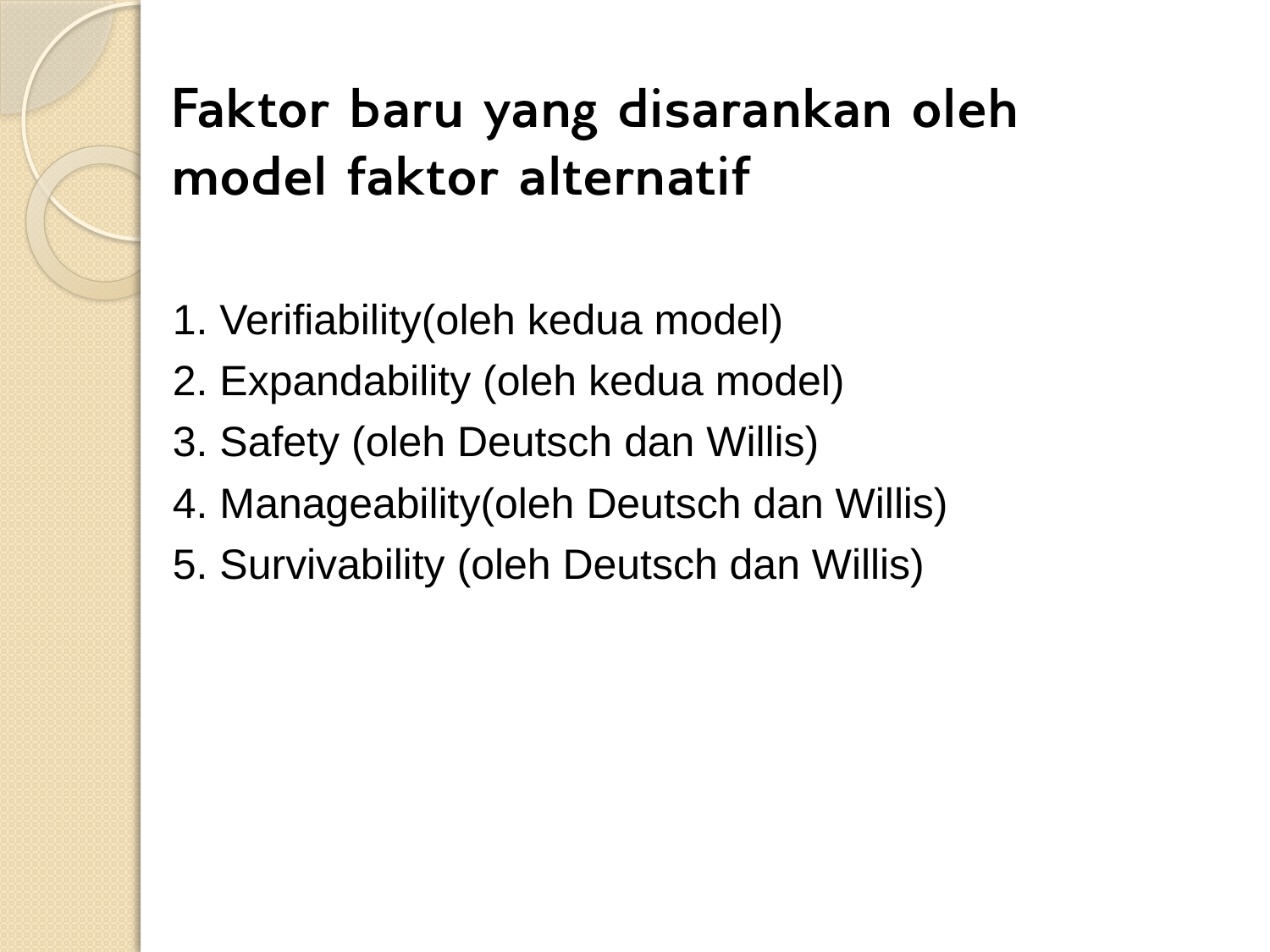

# Faktor baru yang disarankan oleh model faktor alternatif
1. Verifiability(oleh kedua model)
2. Expandability (oleh kedua model)
3. Safety (oleh Deutsch dan Willis)
4. Manageability(oleh Deutsch dan Willis)
5. Survivability (oleh Deutsch dan Willis)